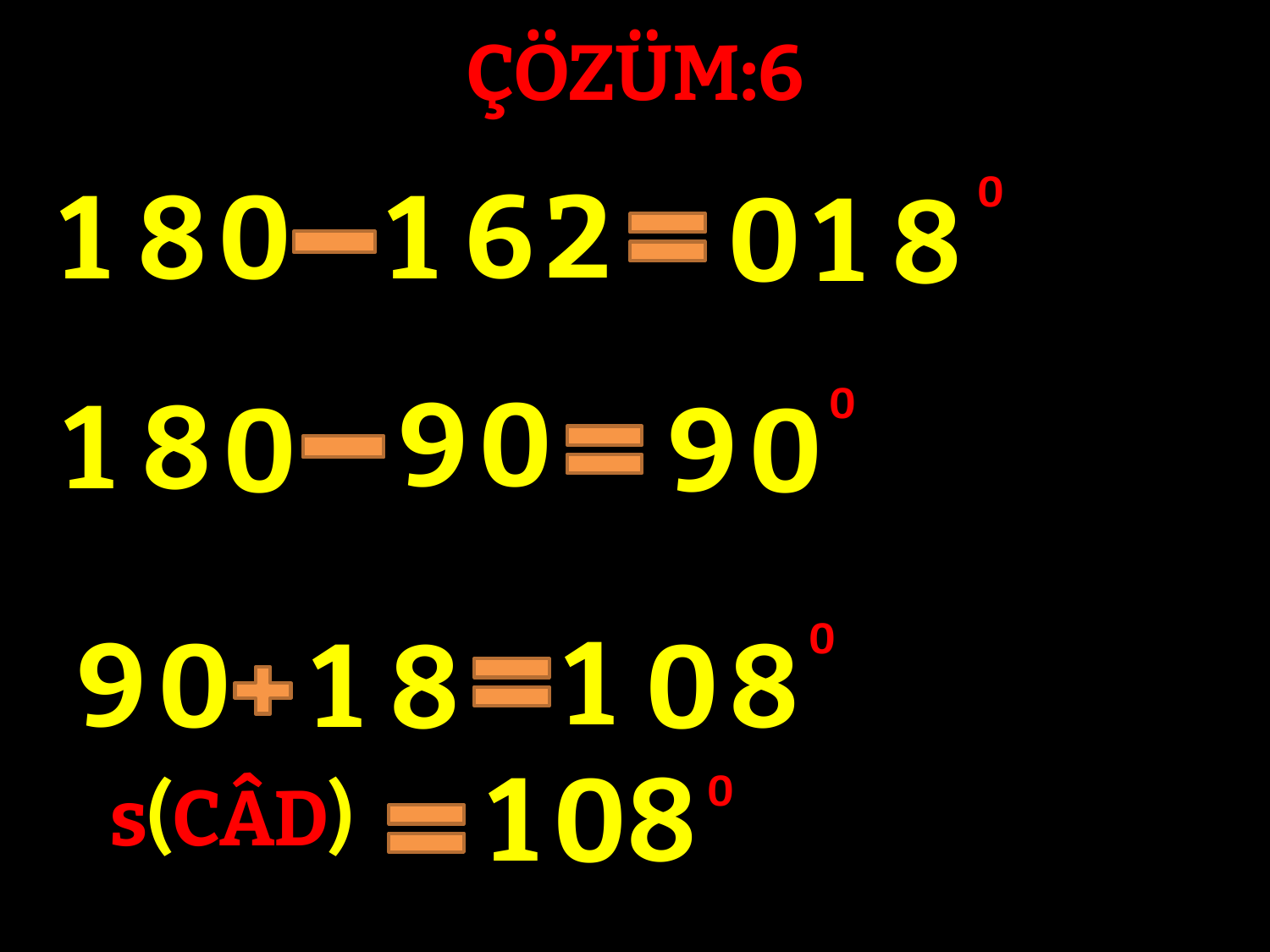

ÇÖZÜM:6
6
2
1
1
8
0
0
0
1
8

#
9
0
1
8
9
0
0
0

1
9
0
1
8
8
0
0

8
1
0
0
s(CÂD)